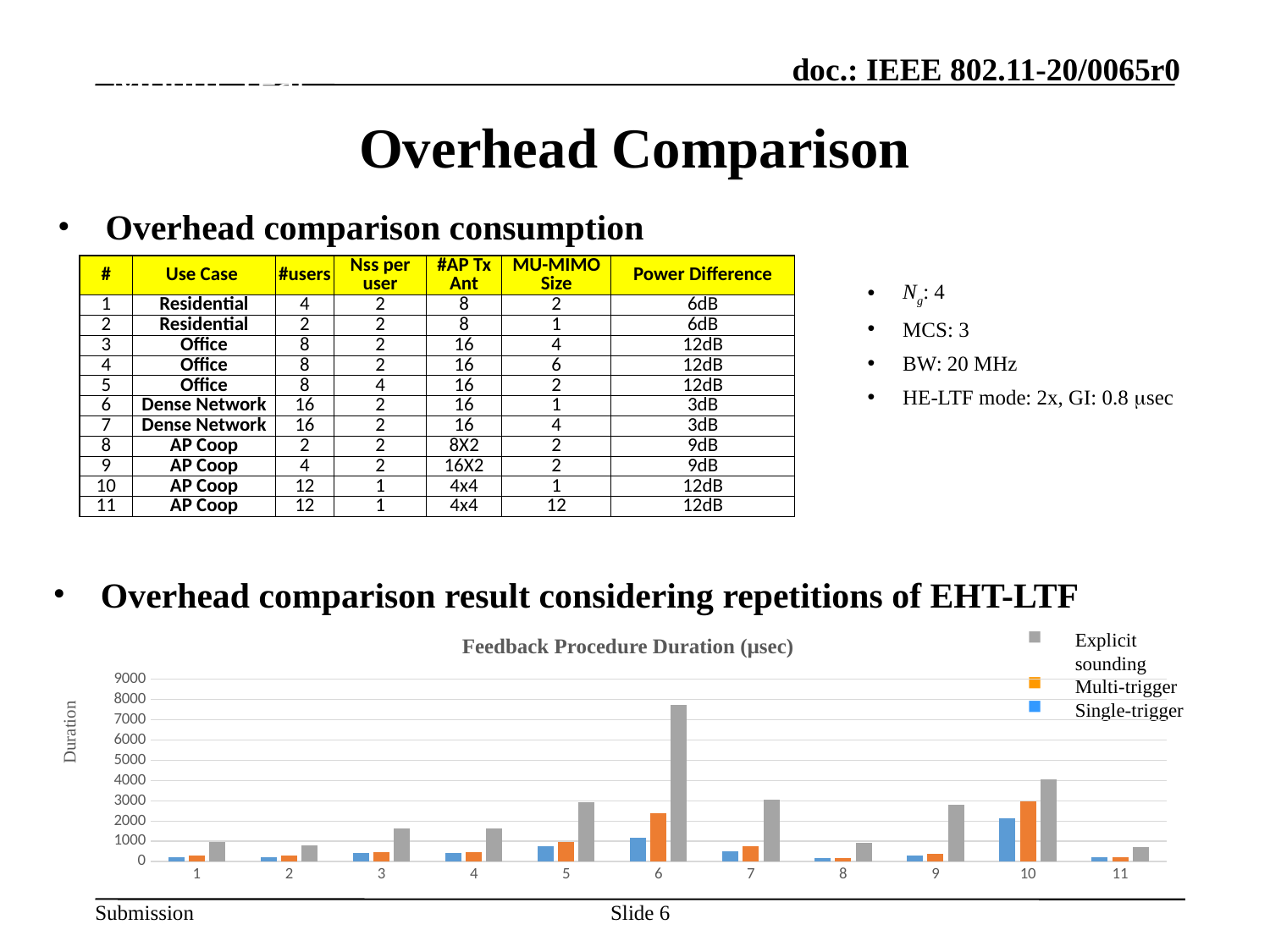

Month Year
# Overhead Comparison
Overhead comparison consumption
| # | Use Case | #users | Nss per user | #AP Tx Ant | MU-MIMO Size | Power Difference |
| --- | --- | --- | --- | --- | --- | --- |
| 1 | Residential | 4 | 2 | 8 | 2 | 6dB |
| 2 | Residential | 2 | 2 | 8 | 1 | 6dB |
| 3 | Office | 8 | 2 | 16 | 4 | 12dB |
| 4 | Office | 8 | 2 | 16 | 6 | 12dB |
| 5 | Office | 8 | 4 | 16 | 2 | 12dB |
| 6 | Dense Network | 16 | 2 | 16 | 1 | 3dB |
| 7 | Dense Network | 16 | 2 | 16 | 4 | 3dB |
| 8 | AP Coop | 2 | 2 | 8X2 | 2 | 9dB |
| 9 | AP Coop | 4 | 2 | 16X2 | 2 | 9dB |
| 10 | AP Coop | 12 | 1 | 4x4 | 1 | 12dB |
| 11 | AP Coop | 12 | 1 | 4x4 | 12 | 12dB |
 Ng: 4
 MCS: 3
 BW: 20 MHz
 HE-LTF mode: 2x, GI: 0.8 μsec
Overhead comparison result considering repetitions of EHT-LTF
Explicit sounding
Multi-trigger
Single-trigger
Feedback Procedure Duration (µsec)

### Chart

| Category | Sum of Implicit total(new) | Sum of Implicit total | Sum of Explicit total |
|---|---|---|---|
| 1 | 232.8 | 312.0 | 984.8 |
| 2 | 232.8 | 312.0 | 796.0 |
| 3 | 405.59999999999997 | 484.79999999999995 | 1644.0 |
| 4 | 405.59999999999997 | 484.79999999999995 | 1644.0 |
| 5 | 748.0 | 985.5999999999999 | 2925.6000000000004 |
| 6 | 1189.6000000000001 | 2377.6 | 7747.999999999999 |
| 7 | 517.6 | 755.2 | 3053.6000000000004 |
| 8 | 176.8 | 176.8 | 910.4 |
| 9 | 290.4 | 369.6 | 2789.6 |
| 10 | 2117.5999999999995 | 2988.7999999999997 | 4055.2 |
| 11 | 234.39999999999998 | 234.39999999999998 | 728.0 |
Duration
Slide 6